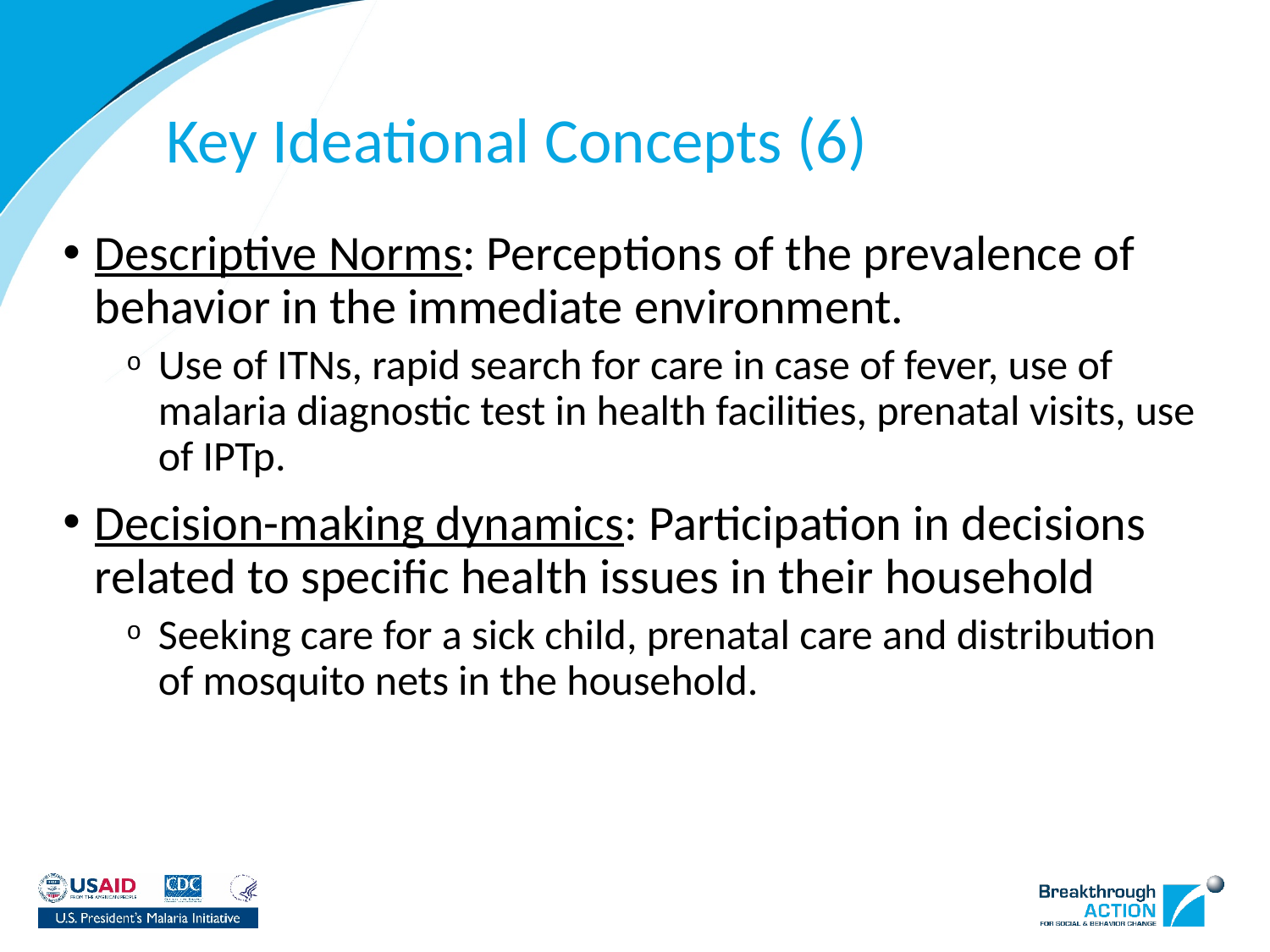

# Key Ideational Concepts (6)
Descriptive Norms: Perceptions of the prevalence of behavior in the immediate environment.
Use of ITNs, rapid search for care in case of fever, use of malaria diagnostic test in health facilities, prenatal visits, use of IPTp.
Decision-making dynamics: Participation in decisions related to specific health issues in their household
Seeking care for a sick child, prenatal care and distribution of mosquito nets in the household.